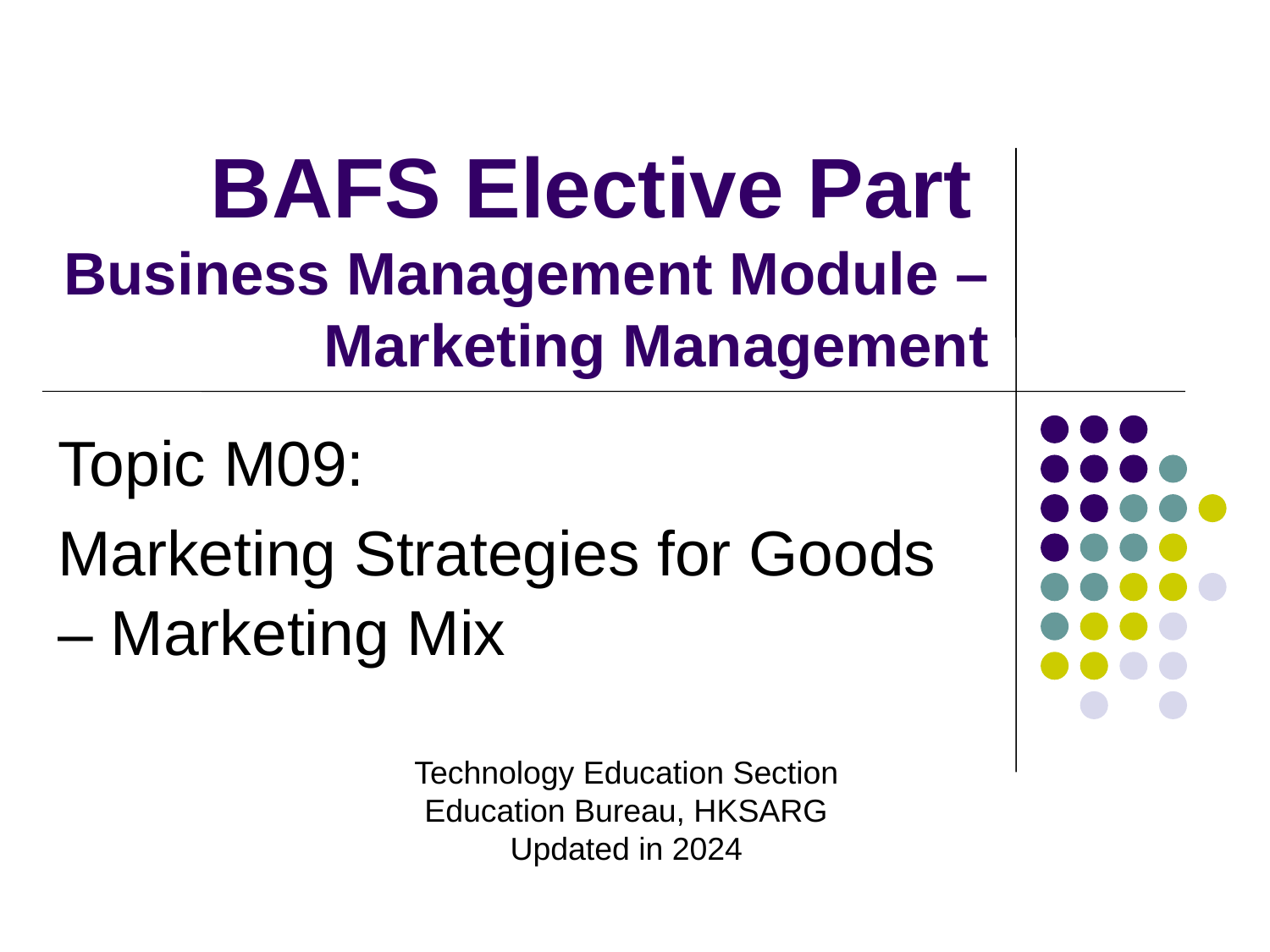

BAFS Elective Part
Business Management Module –
Marketing Management
Topic M09:
Marketing Strategies for Goods – Marketing Mix
Technology Education Section Education Bureau, HKSARG
Updated in 2024